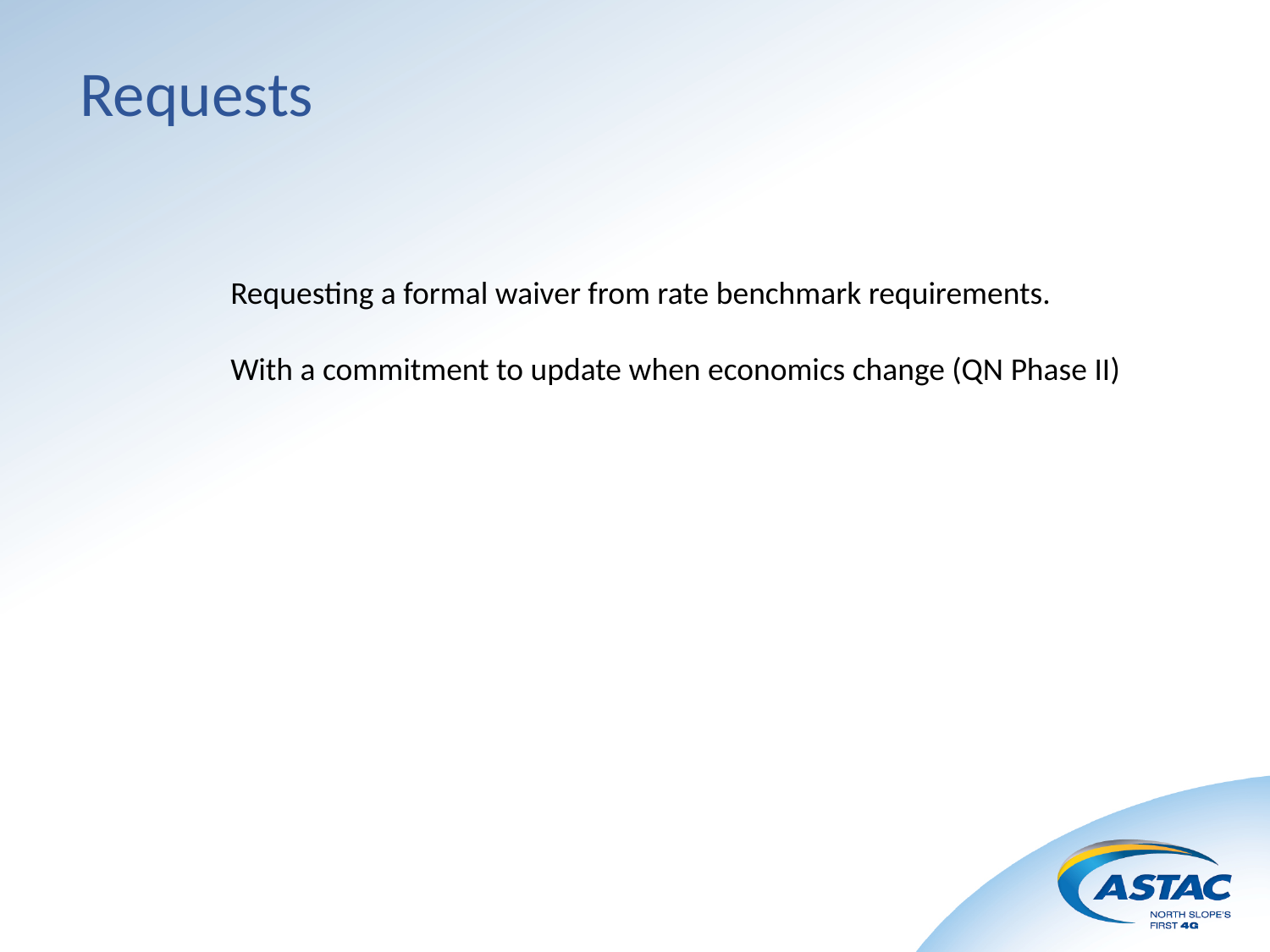

# Requests
Requesting a formal waiver from rate benchmark requirements.

With a commitment to update when economics change (QN Phase II)